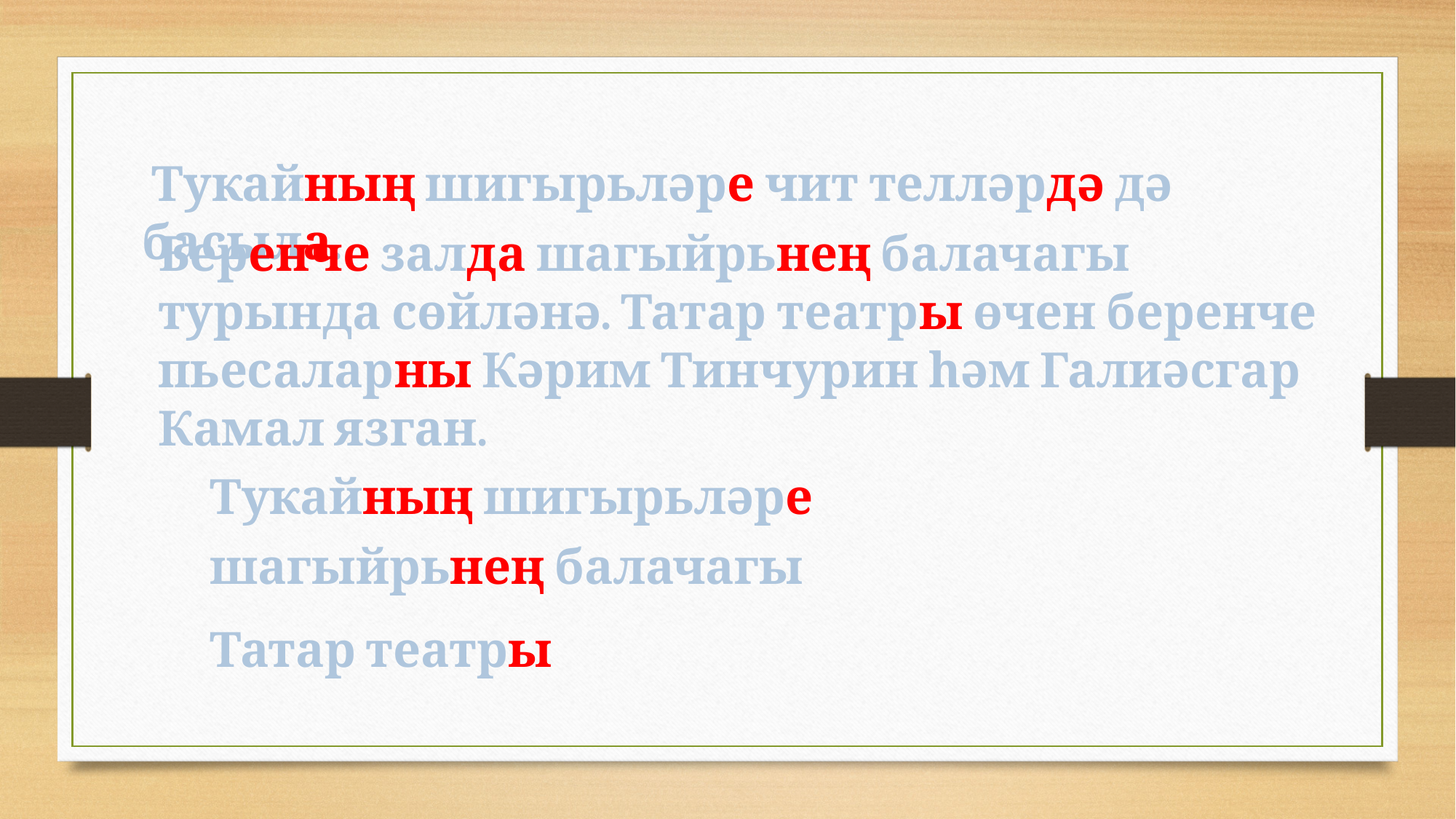

Тукайның шигырьләре чит телләрдә дә басыла.
Беренче залда шагыйрьнең балачагы турында сөйләнә. Татар театры өчен беренче пьесаларны Кәрим Тинчурин һәм Галиәсгар Камал язган.
 Тукайның шигырьләре
 шагыйрьнең балачагы
 Татар театры